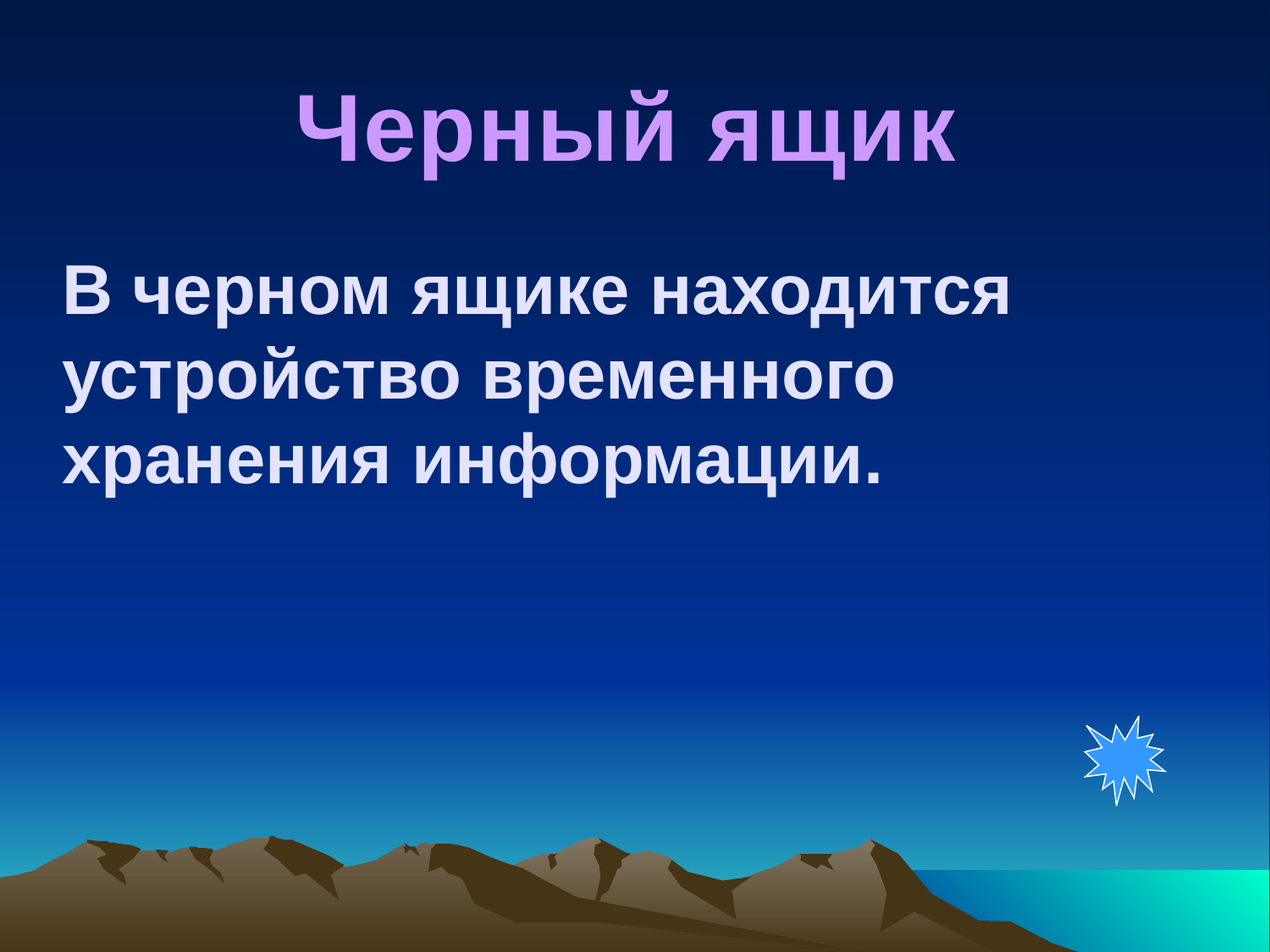

Черный ящик
# В черном ящике находится устройство временного хранения информации.